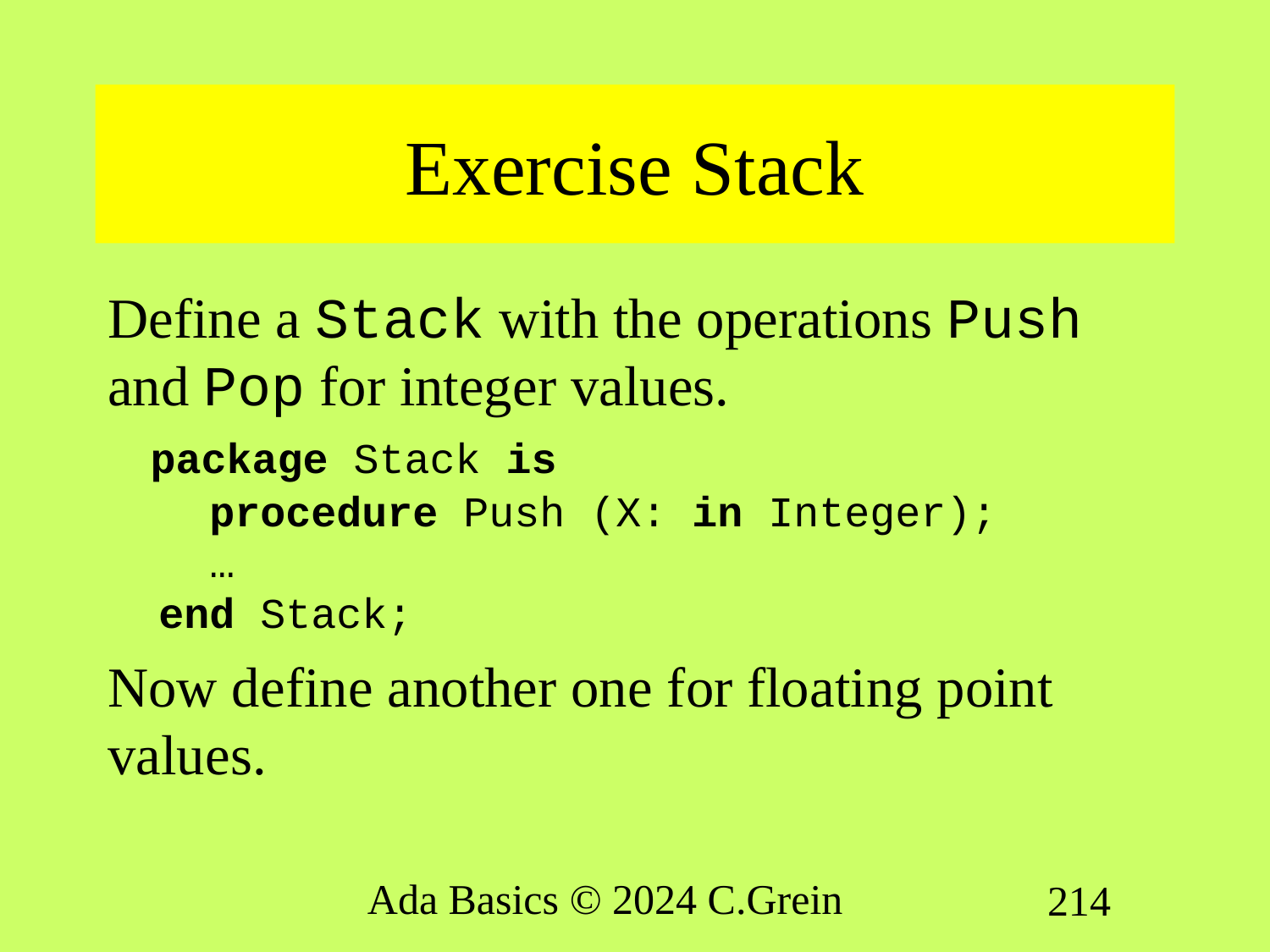

# Exercise Stack
Define a Stack with the operations Push and Pop for integer values.
   package Stack is
    procedure Push (X: in Integer);
    …
  end Stack;
Now define another one for floating point values.
Ada Basics © 2024 C.Grein
214